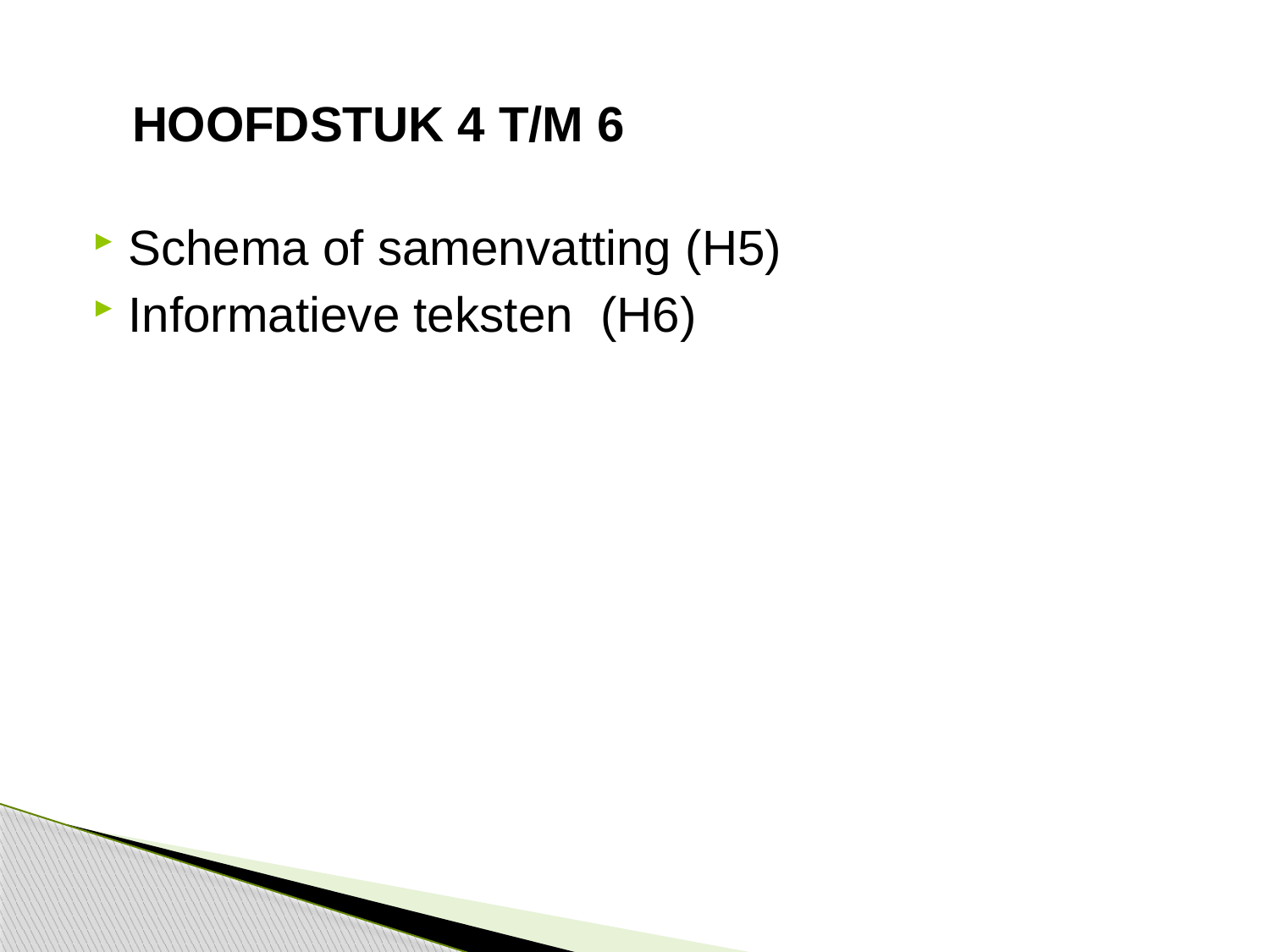

HOOFDSTUK 4 T/M 6

Schema of samenvatting (H5)
Informatieve teksten  (H6)